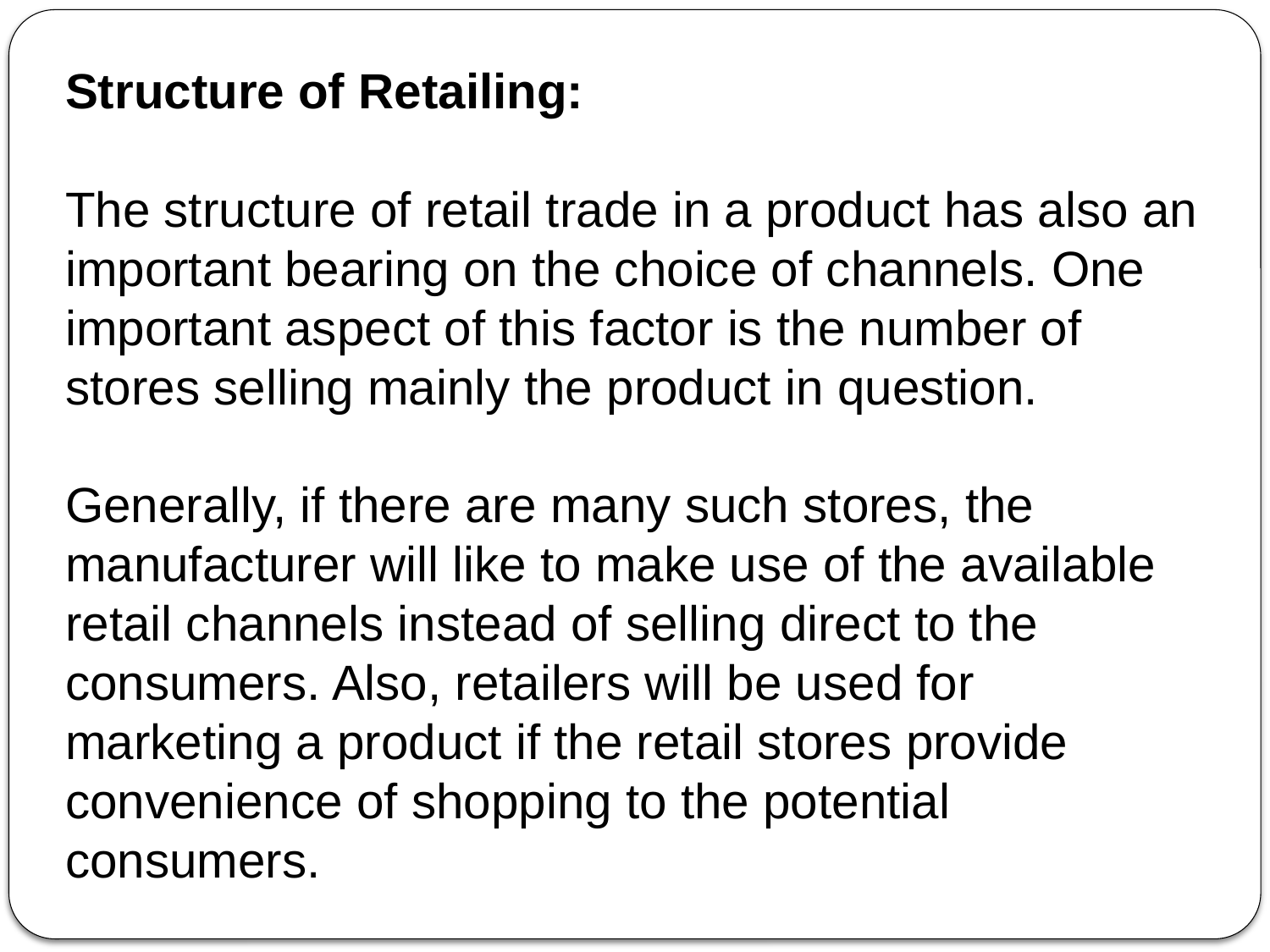

Structure of Retailing:

The structure of retail trade in a product has also an important bearing on the choice of channels. One important aspect of this factor is the number of stores selling mainly the product in question.

Generally, if there are many such stores, the manufacturer will like to make use of the available retail channels instead of selling direct to the consumers. Also, retailers will be used for marketing a product if the retail stores provide convenience of shopping to the potential consumers.